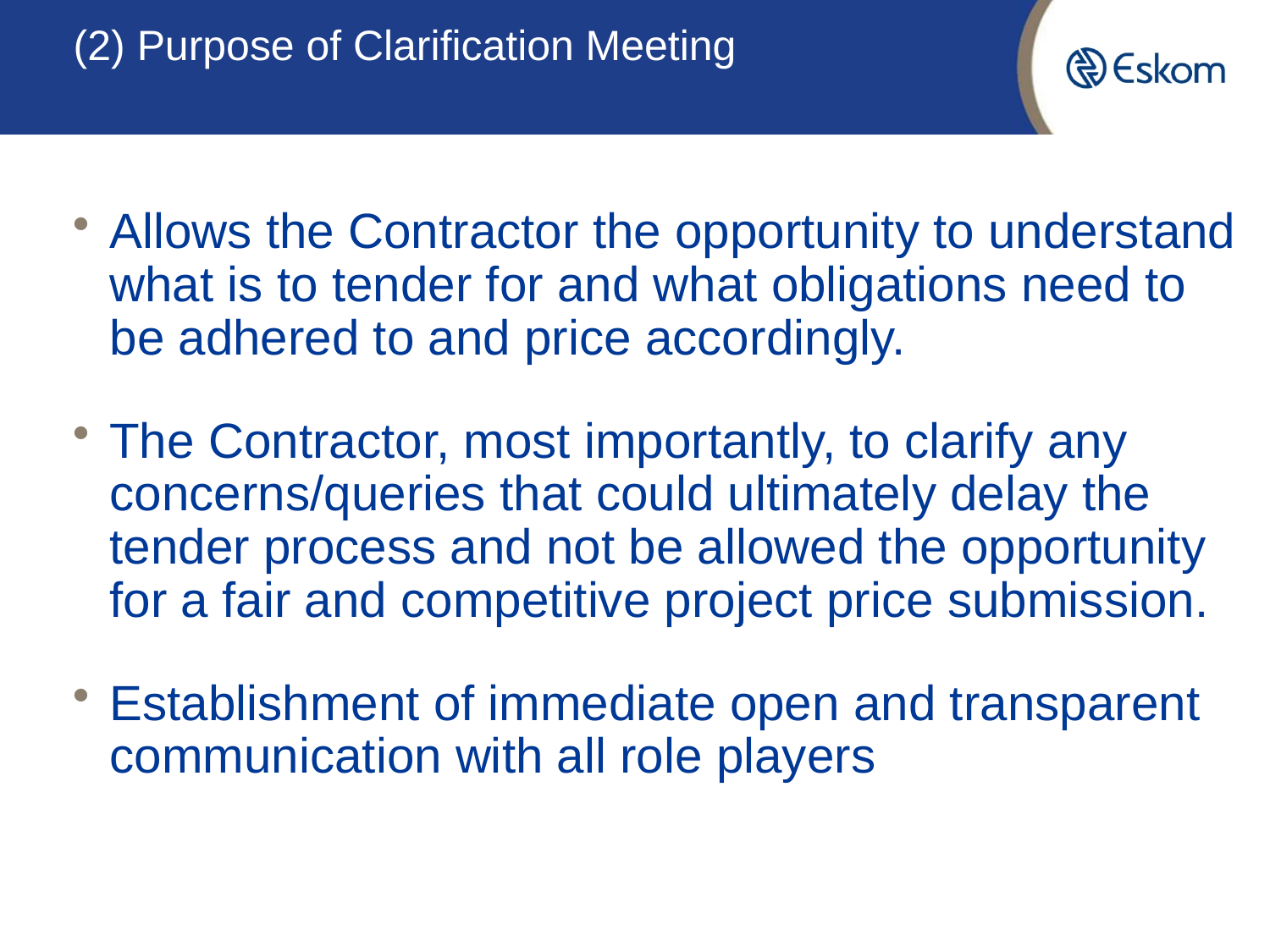

# (2) Purpose of Clarification Meeting
Allows the Contractor the opportunity to understand what is to tender for and what obligations need to be adhered to and price accordingly.
The Contractor, most importantly, to clarify any concerns/queries that could ultimately delay the tender process and not be allowed the opportunity for a fair and competitive project price submission.
Establishment of immediate open and transparent communication with all role players